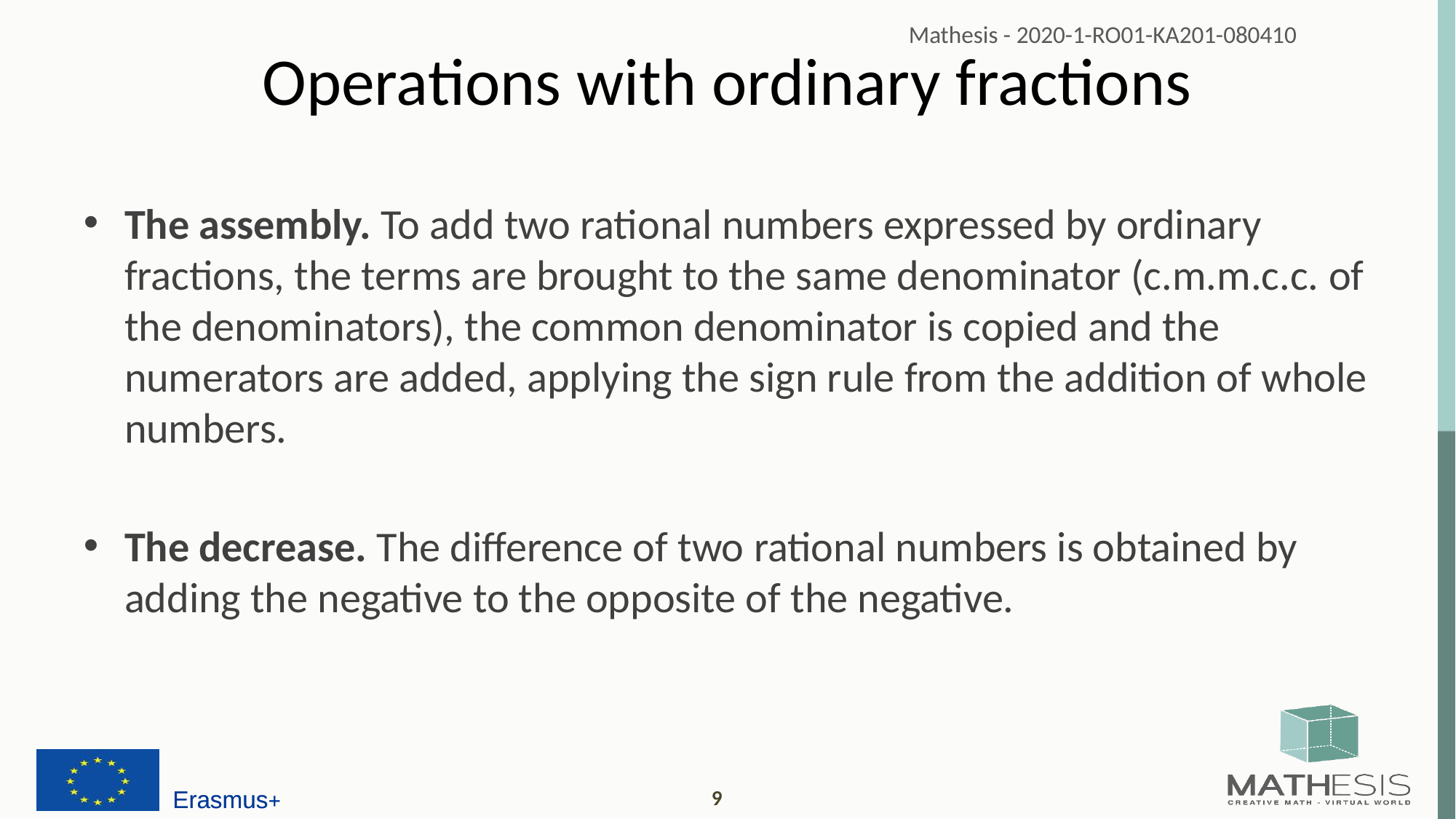

# Operations with ordinary fractions
The assembly. To add two rational numbers expressed by ordinary fractions, the terms are brought to the same denominator (c.m.m.c.c. of the denominators), the common denominator is copied and the numerators are added, applying the sign rule from the addition of whole numbers.

The decrease. The difference of two rational numbers is obtained by adding the negative to the opposite of the negative.